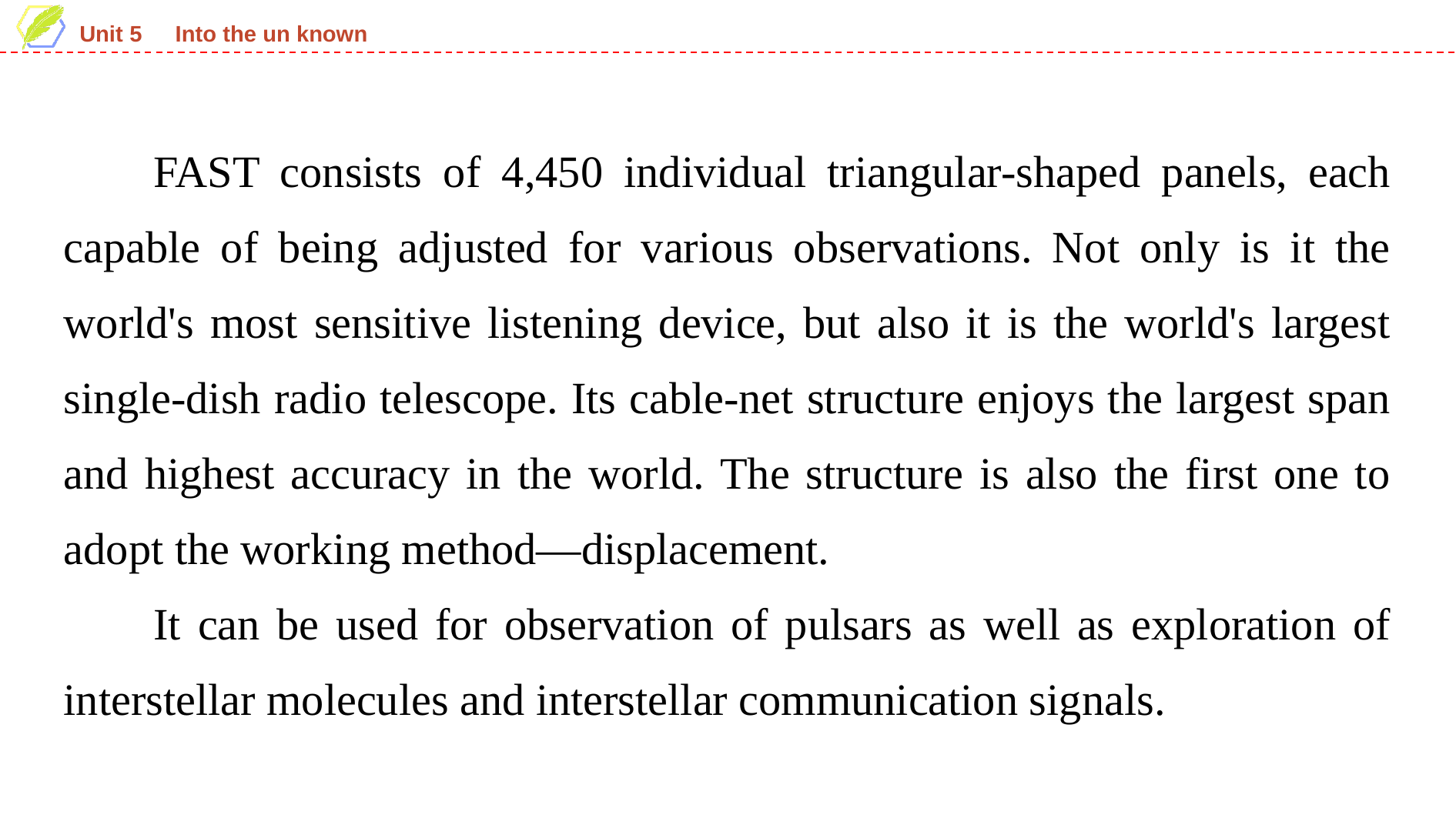

FAST consists of 4,450 individual triangular-shaped panels, each capable of being adjusted for various observations. Not only is it the world's most sensitive listening device, but also it is the world's largest single-dish radio telescope. Its cable-net structure enjoys the largest span and highest accuracy in the world. The structure is also the first one to adopt the working method—displacement.
It can be used for observation of pulsars as well as exploration of interstellar molecules and interstellar communication signals.